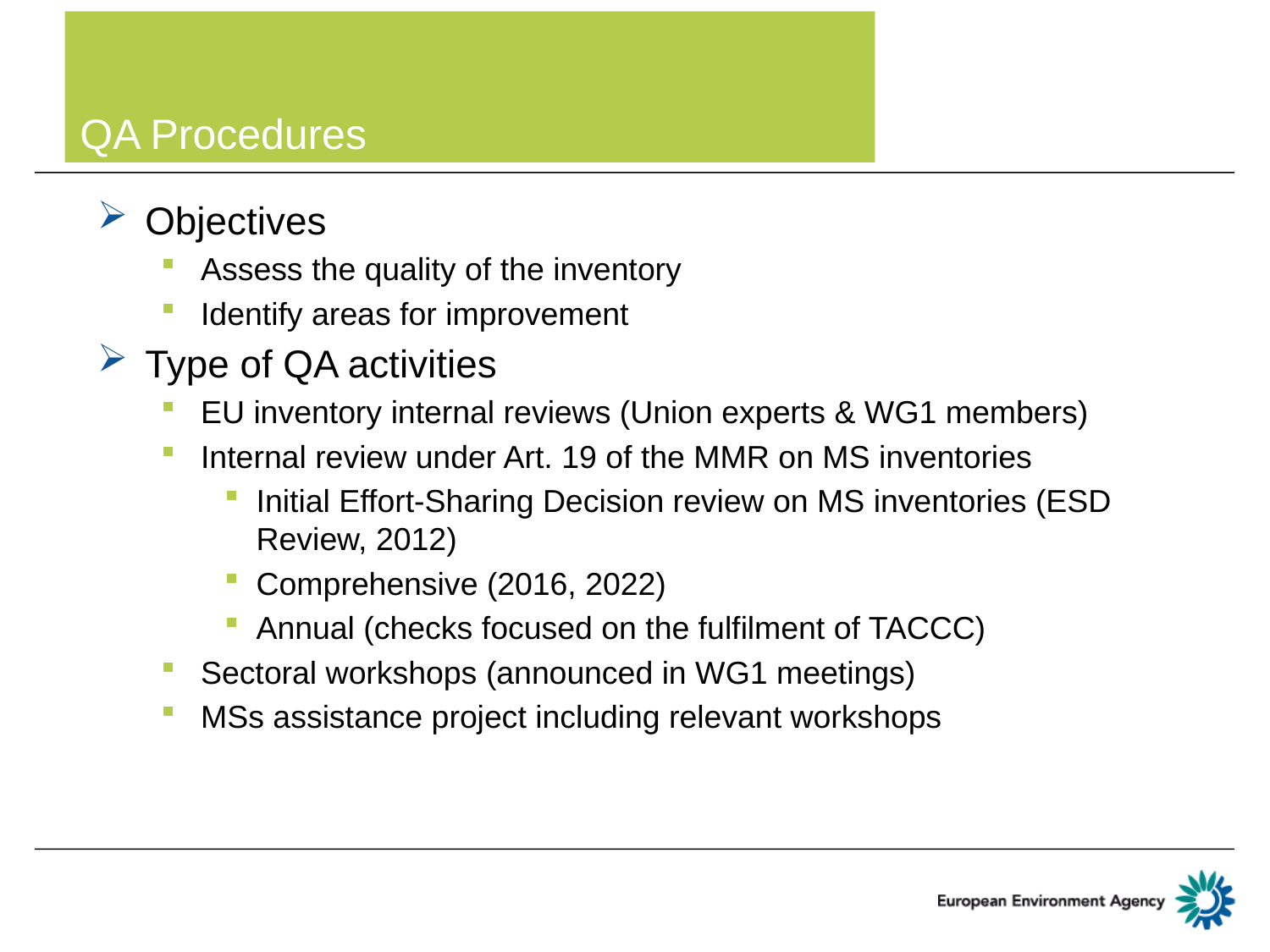

# QA Procedures
Objectives
Assess the quality of the inventory
Identify areas for improvement
Type of QA activities
EU inventory internal reviews (Union experts & WG1 members)
Internal review under Art. 19 of the MMR on MS inventories
Initial Effort-Sharing Decision review on MS inventories (ESD Review, 2012)
Comprehensive (2016, 2022)
Annual (checks focused on the fulfilment of TACCC)
Sectoral workshops (announced in WG1 meetings)
MSs assistance project including relevant workshops